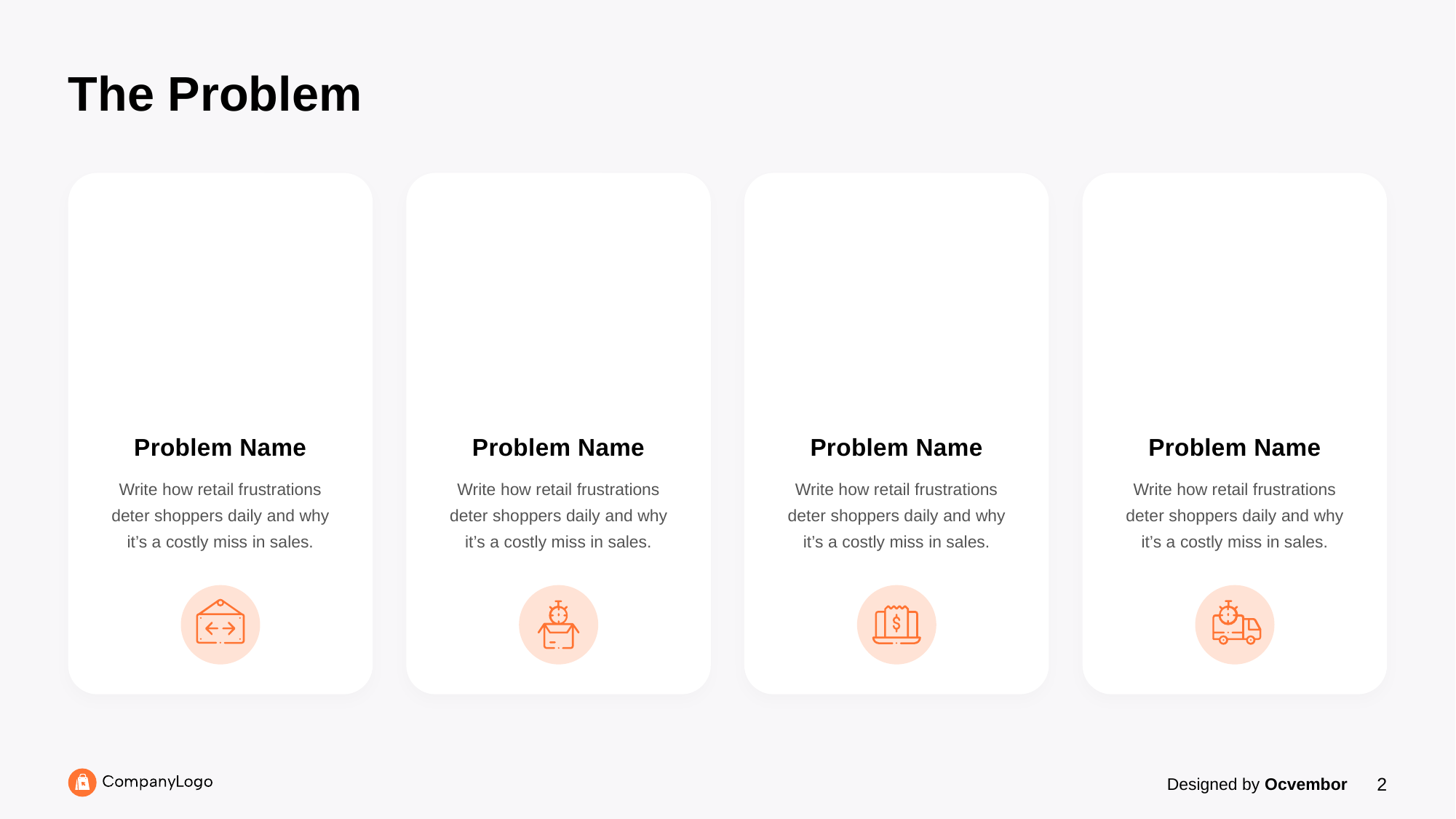

# The Problem

Problem Name
Problem Name
Problem Name
Problem Name
Write how retail frustrations deter shoppers daily and why it’s a costly miss in sales.
Write how retail frustrations deter shoppers daily and why it’s a costly miss in sales.
Write how retail frustrations deter shoppers daily and why it’s a costly miss in sales.
Write how retail frustrations deter shoppers daily and why it’s a costly miss in sales.